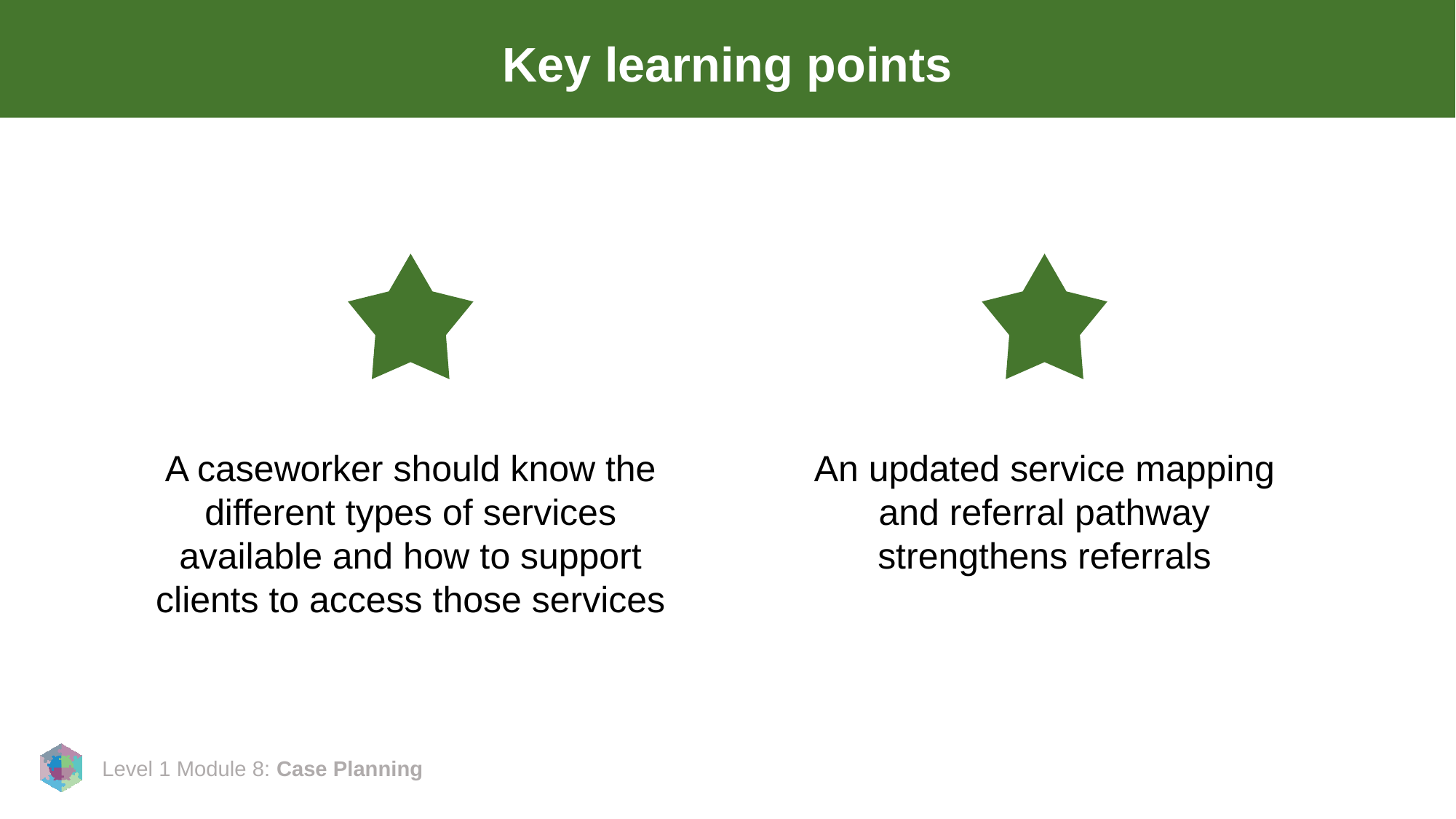

# Key learning points

A caseworker should know the different types of services available and how to support clients to access those services
An updated service mapping and referral pathway strengthens referrals